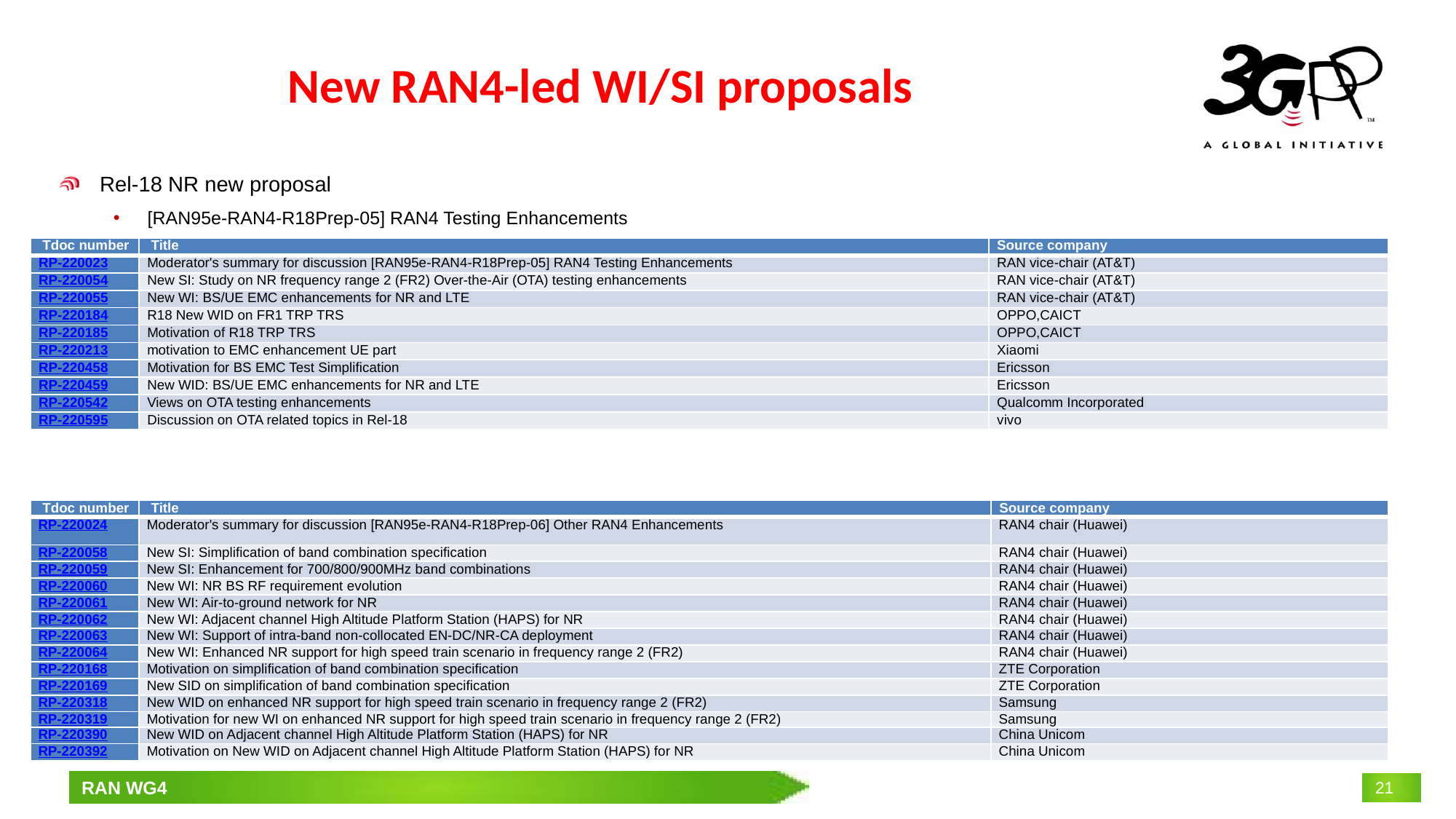

# New RAN4-led WI/SI proposals
Rel-18 NR new proposal
[RAN95e-RAN4-R18Prep-05] RAN4 Testing Enhancements

[RAN95e-RAN4-R18Prep-06] Other RAN4 Enhancements

| Tdoc number | Title | Source company |
| --- | --- | --- |
| RP-220023 | Moderator's summary for discussion [RAN95e-RAN4-R18Prep-05] RAN4 Testing Enhancements | RAN vice-chair (AT&T) |
| RP-220054 | New SI: Study on NR frequency range 2 (FR2) Over-the-Air (OTA) testing enhancements | RAN vice-chair (AT&T) |
| RP-220055 | New WI: BS/UE EMC enhancements for NR and LTE | RAN vice-chair (AT&T) |
| RP-220184 | R18 New WID on FR1 TRP TRS | OPPO,CAICT |
| RP-220185 | Motivation of R18 TRP TRS | OPPO,CAICT |
| RP-220213 | motivation to EMC enhancement UE part | Xiaomi |
| RP-220458 | Motivation for BS EMC Test Simplification | Ericsson |
| RP-220459 | New WID: BS/UE EMC enhancements for NR and LTE | Ericsson |
| RP-220542 | Views on OTA testing enhancements | Qualcomm Incorporated |
| RP-220595 | Discussion on OTA related topics in Rel-18 | vivo |
| Tdoc number | Title | Source company |
| --- | --- | --- |
| RP-220024 | Moderator's summary for discussion [RAN95e-RAN4-R18Prep-06] Other RAN4 Enhancements | RAN4 chair (Huawei) |
| RP-220058 | New SI: Simplification of band combination specification | RAN4 chair (Huawei) |
| RP-220059 | New SI: Enhancement for 700/800/900MHz band combinations | RAN4 chair (Huawei) |
| RP-220060 | New WI: NR BS RF requirement evolution | RAN4 chair (Huawei) |
| RP-220061 | New WI: Air-to-ground network for NR | RAN4 chair (Huawei) |
| RP-220062 | New WI: Adjacent channel High Altitude Platform Station (HAPS) for NR | RAN4 chair (Huawei) |
| RP-220063 | New WI: Support of intra-band non-collocated EN-DC/NR-CA deployment | RAN4 chair (Huawei) |
| RP-220064 | New WI: Enhanced NR support for high speed train scenario in frequency range 2 (FR2) | RAN4 chair (Huawei) |
| RP-220168 | Motivation on simplification of band combination specification | ZTE Corporation |
| RP-220169 | New SID on simplification of band combination specification | ZTE Corporation |
| RP-220318 | New WID on enhanced NR support for high speed train scenario in frequency range 2 (FR2) | Samsung |
| RP-220319 | Motivation for new WI on enhanced NR support for high speed train scenario in frequency range 2 (FR2) | Samsung |
| RP-220390 | New WID on Adjacent channel High Altitude Platform Station (HAPS) for NR | China Unicom |
| RP-220392 | Motivation on New WID on Adjacent channel High Altitude Platform Station (HAPS) for NR | China Unicom |